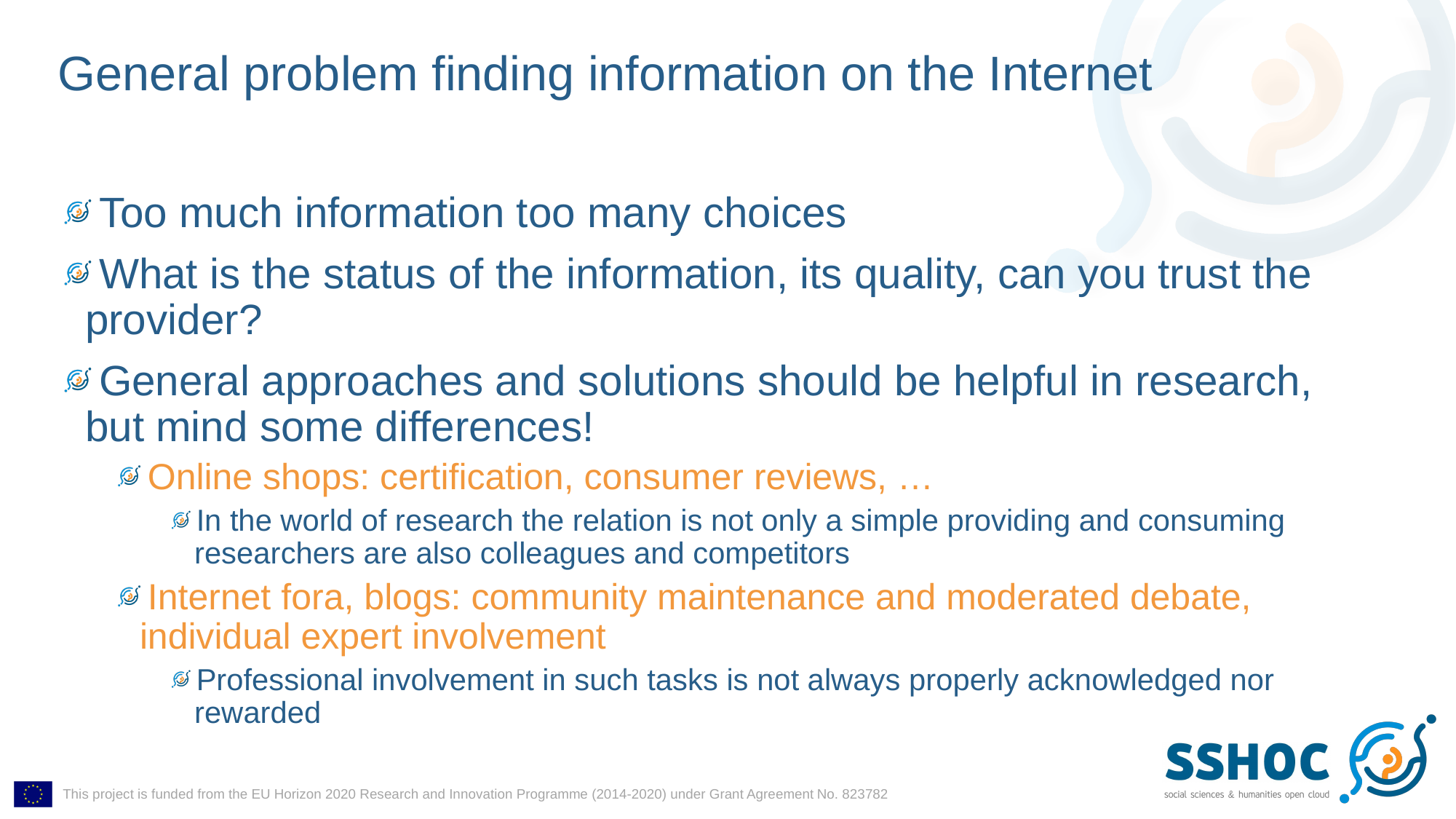

# General problem finding information on the Internet
Too much information too many choices
What is the status of the information, its quality, can you trust the provider?
General approaches and solutions should be helpful in research, but mind some differences!
Online shops: certification, consumer reviews, …
In the world of research the relation is not only a simple providing and consuming researchers are also colleagues and competitors
Internet fora, blogs: community maintenance and moderated debate, individual expert involvement
Professional involvement in such tasks is not always properly acknowledged nor rewarded